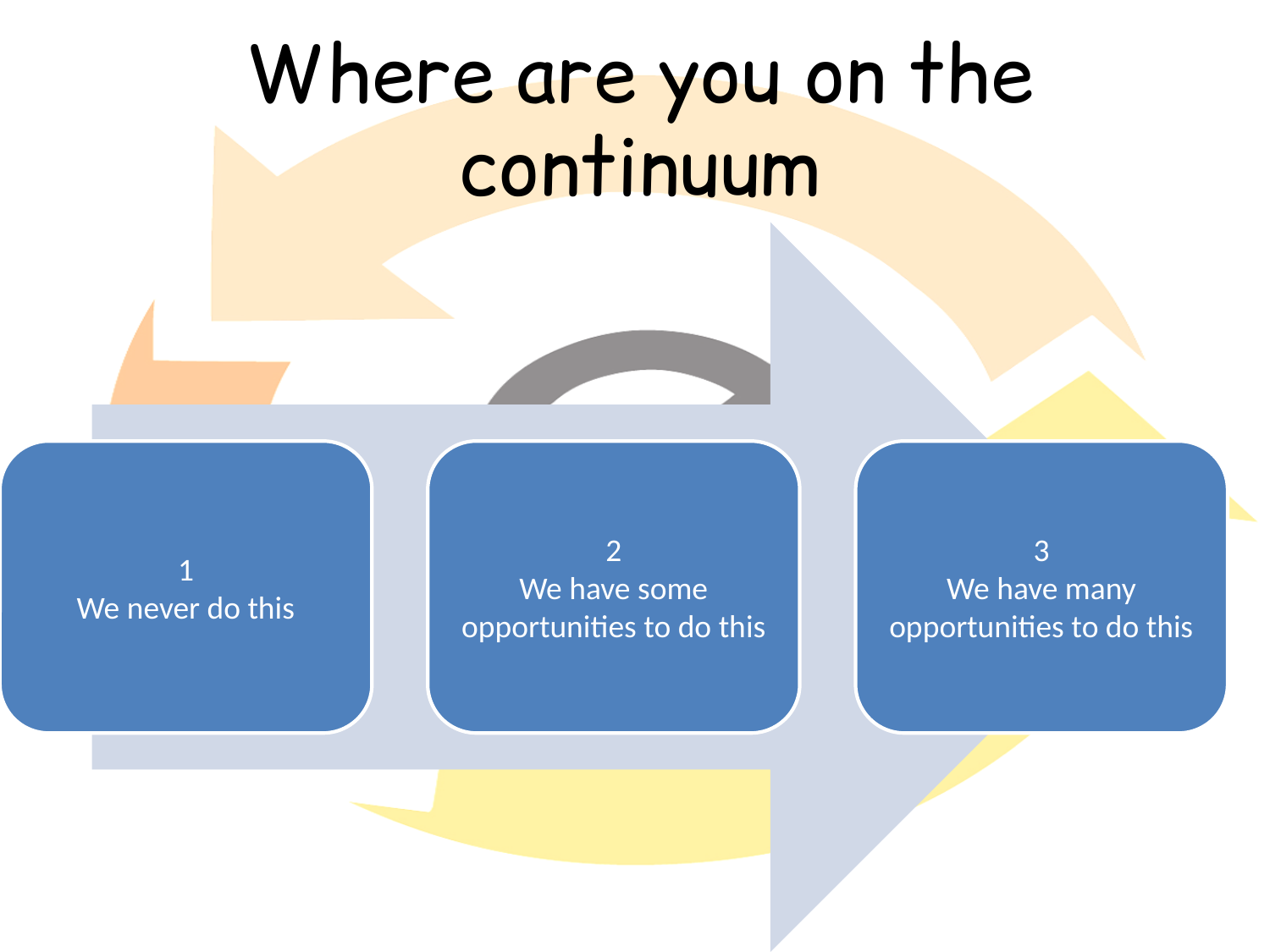

# Where are you on the continuum
1
We never do this
2
We have some opportunities to do this
3
We have many opportunities to do this